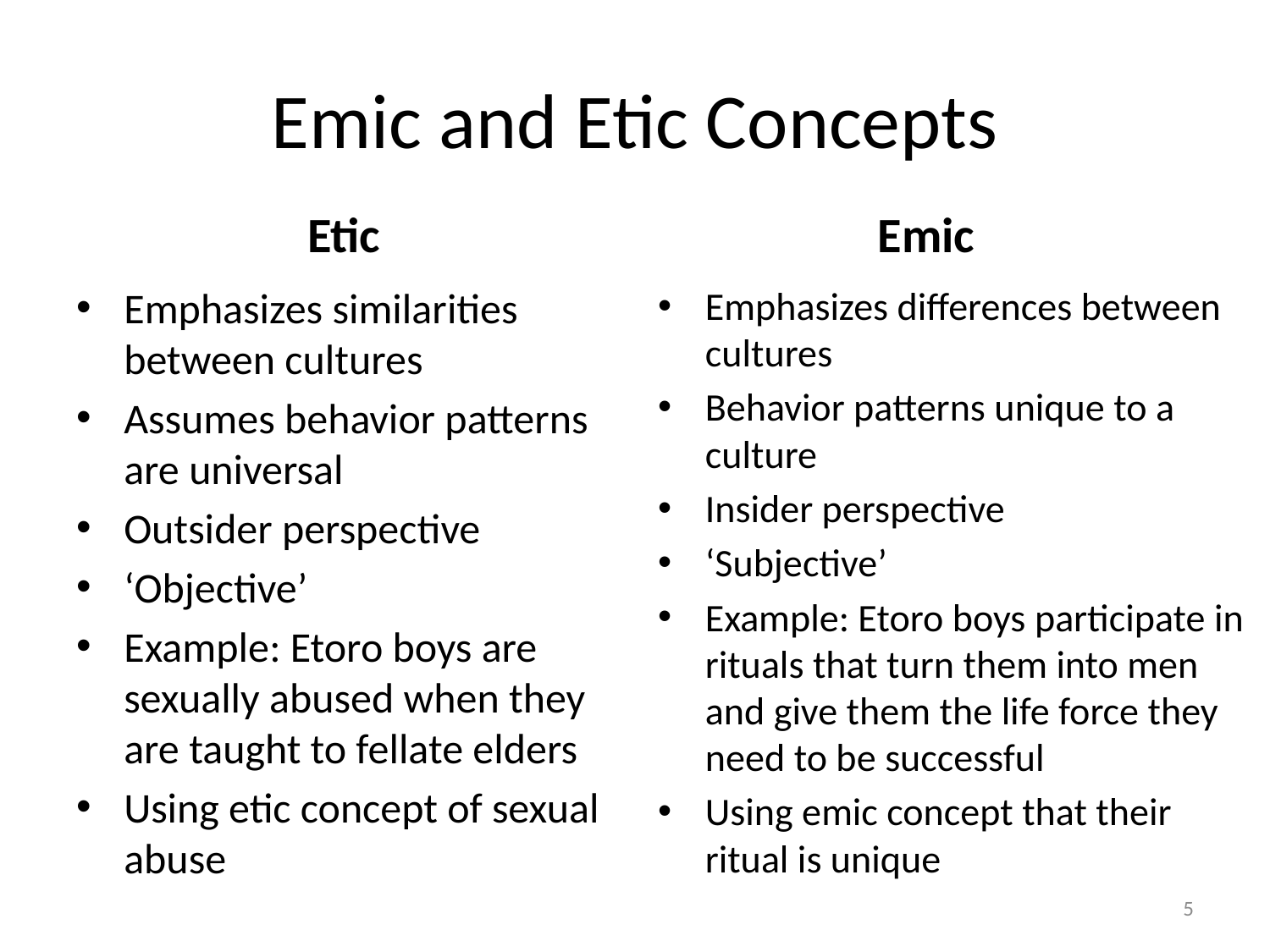

# Emic and Etic Concepts
Etic
Emic
Emphasizes similarities between cultures
Assumes behavior patterns are universal
Outsider perspective
‘Objective’
Example: Etoro boys are sexually abused when they are taught to fellate elders
Using etic concept of sexual abuse
Emphasizes differences between cultures
Behavior patterns unique to a culture
Insider perspective
‘Subjective’
Example: Etoro boys participate in rituals that turn them into men and give them the life force they need to be successful
Using emic concept that their ritual is unique
5